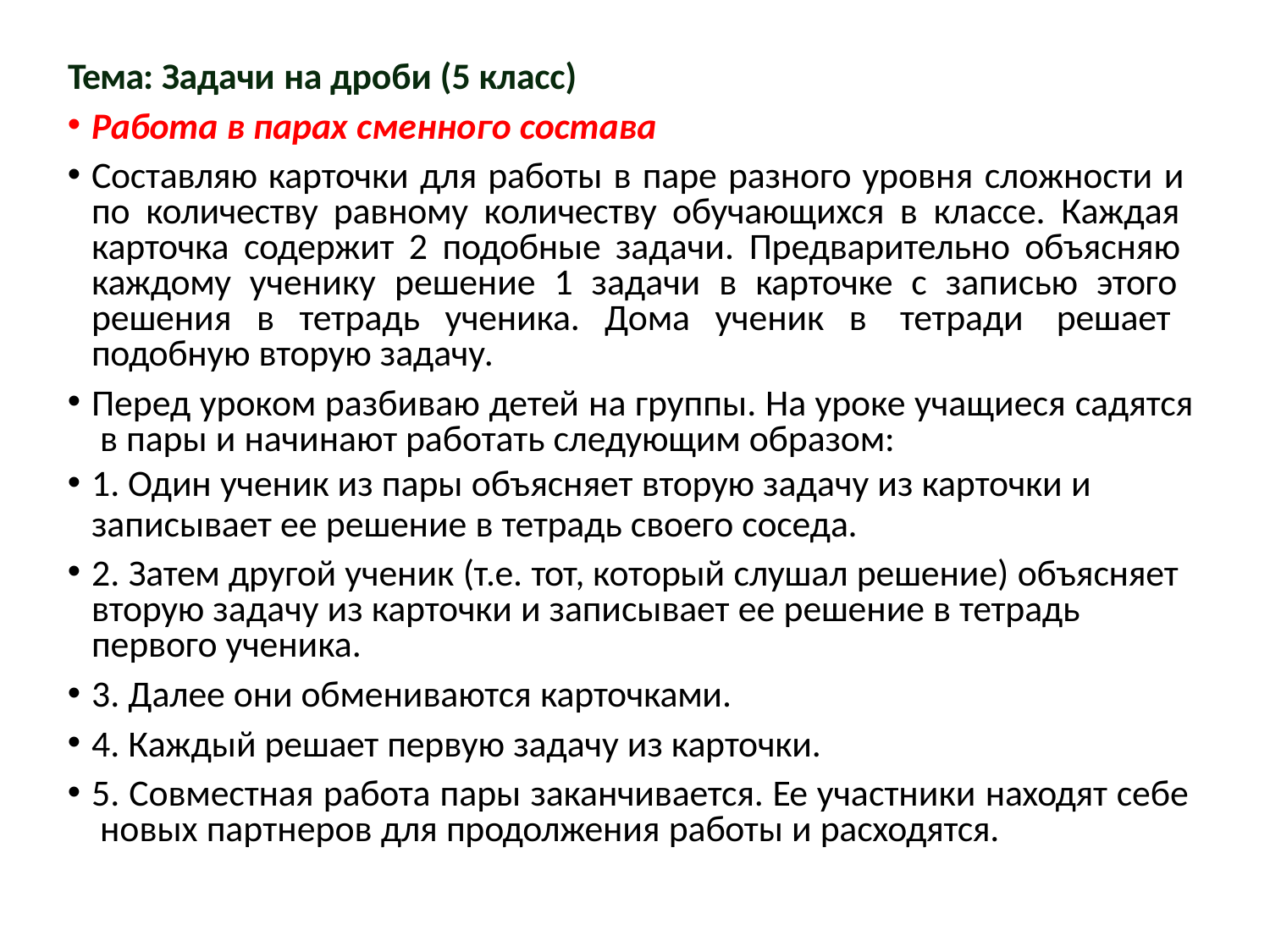

Тема: Задачи на дроби (5 класс)
Работа в парах сменного состава
Составляю карточки для работы в паре разного уровня сложности и  по количеству равному количеству обучающихся в классе. Каждая  карточка содержит 2 подобные задачи. Предварительно объясняю  каждому ученику решение 1 задачи в карточке с записью этого  решения в тетрадь ученика. Дома ученик в тетради решает  подобную вторую задачу.
Перед уроком разбиваю детей на группы. На уроке учащиеся садятся  в пары и начинают работать следующим образом:
1. Один ученик из пары объясняет вторую задачу из карточки и
записывает ее решение в тетрадь своего соседа.
2. Затем другой ученик (т.е. тот, который слушал решение) объясняет  вторую задачу из карточки и записывает ее решение в тетрадь
первого ученика.
3. Далее они обмениваются карточками.
4. Каждый решает первую задачу из карточки.
5. Совместная работа пары заканчивается. Ее участники находят себе  новых партнеров для продолжения работы и расходятся.